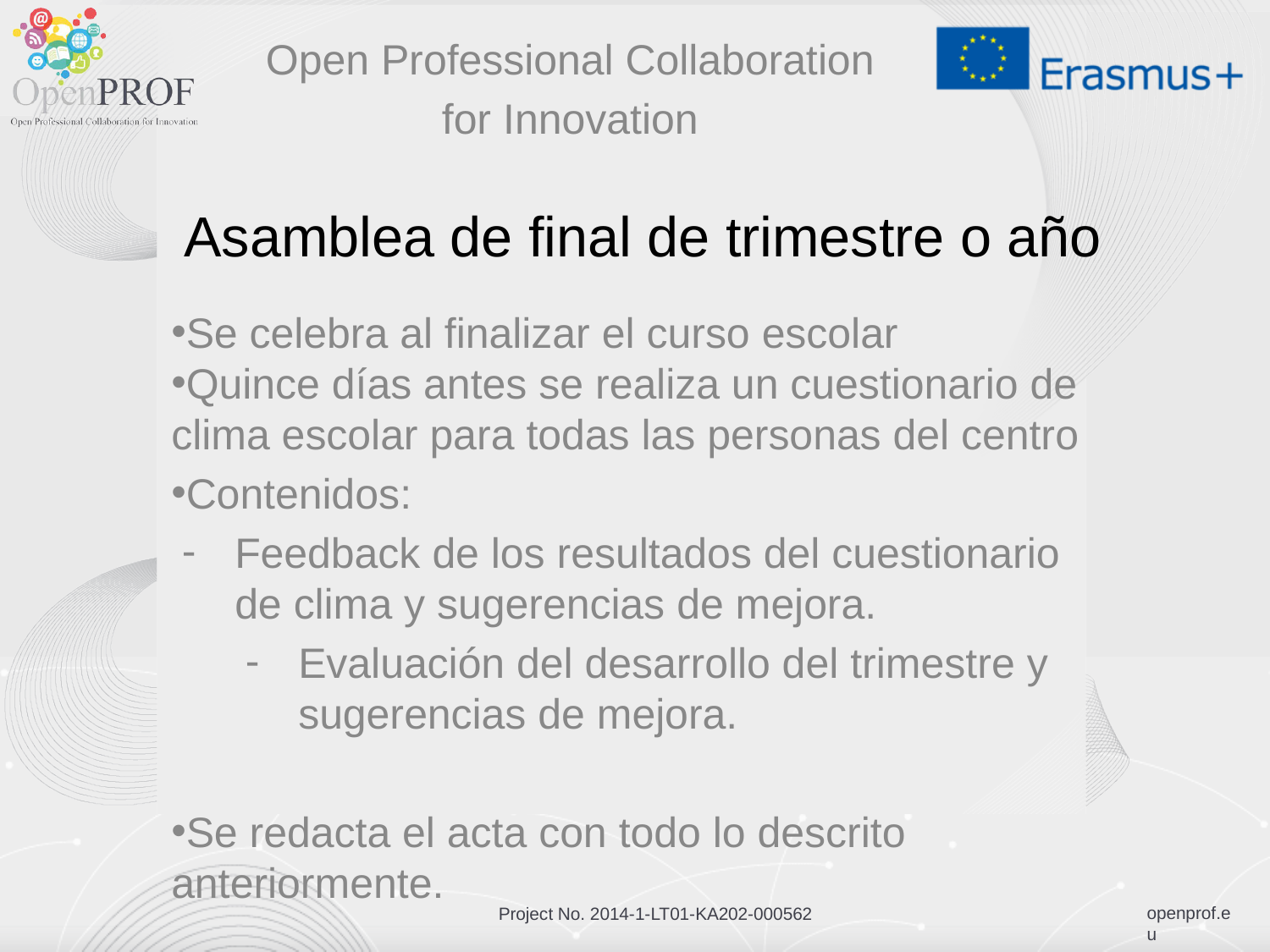

Open Professional Collaboration
for Innovation
# Asamblea de final de trimestre o año
Se celebra al finalizar el curso escolar
Quince días antes se realiza un cuestionario de clima escolar para todas las personas del centro
Contenidos:
Feedback de los resultados del cuestionario de clima y sugerencias de mejora.
Evaluación del desarrollo del trimestre y sugerencias de mejora.

Se redacta el acta con todo lo descrito anteriormente.